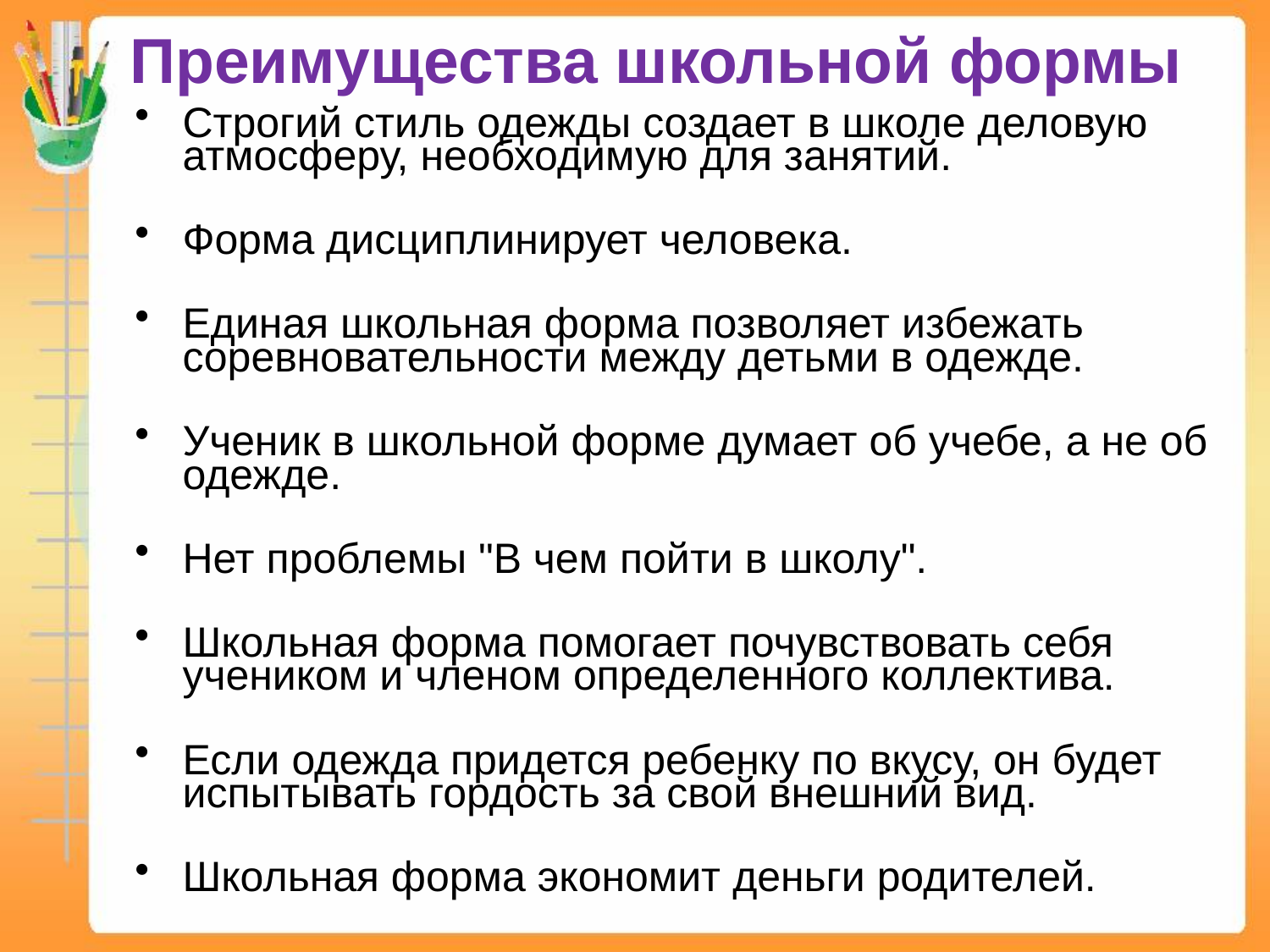

# Преимущества школьной формы
Строгий стиль одежды создает в школе деловую атмосферу, необходимую для занятий.

Форма дисциплинирует человека.

Единая школьная форма позволяет избежать соревновательности между детьми в одежде.

Ученик в школьной форме думает об учебе, а не об одежде.

Нет проблемы "В чем пойти в школу".

Школьная форма помогает почувствовать себя учеником и членом определенного коллектива.

Если одежда придется ребенку по вкусу, он будет испытывать гордость за свой внешний вид.

Школьная форма экономит деньги родителей.